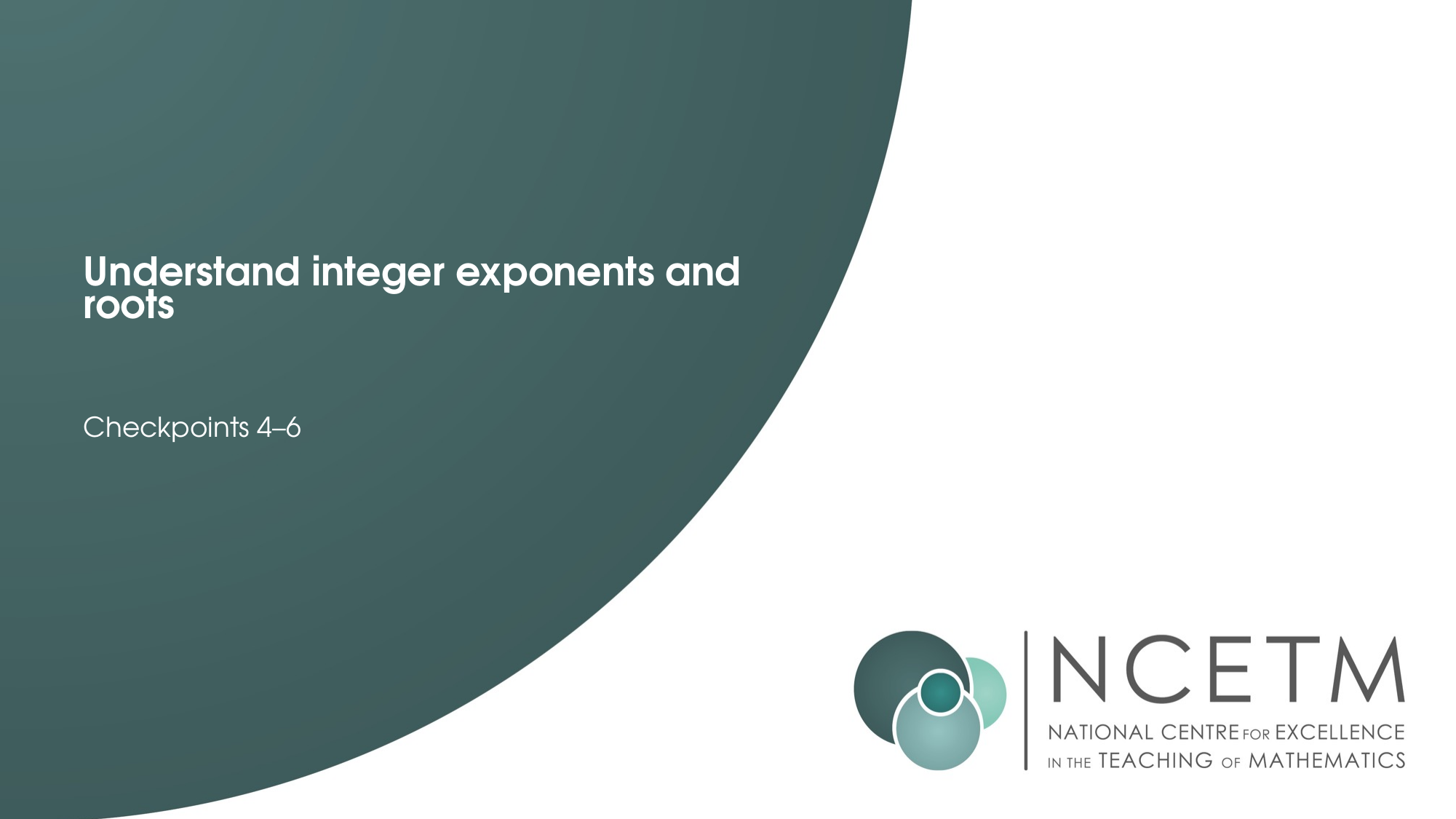

# Understand integer exponents and roots
Checkpoints 4–6